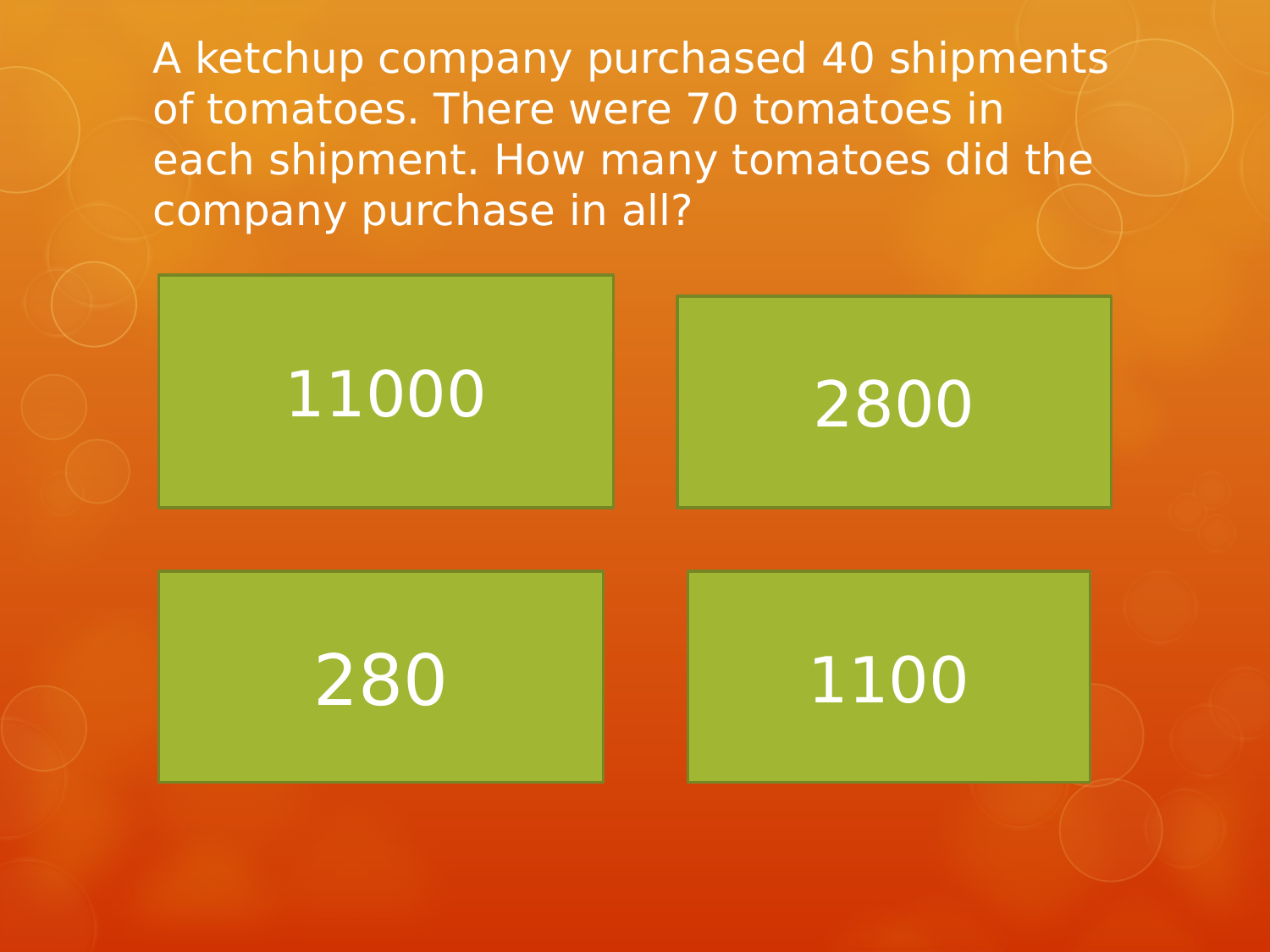

# A ketchup company purchased 40 shipments of tomatoes. There were 70 tomatoes in each shipment. How many tomatoes did the company purchase in all?

11000
2800
280
1100